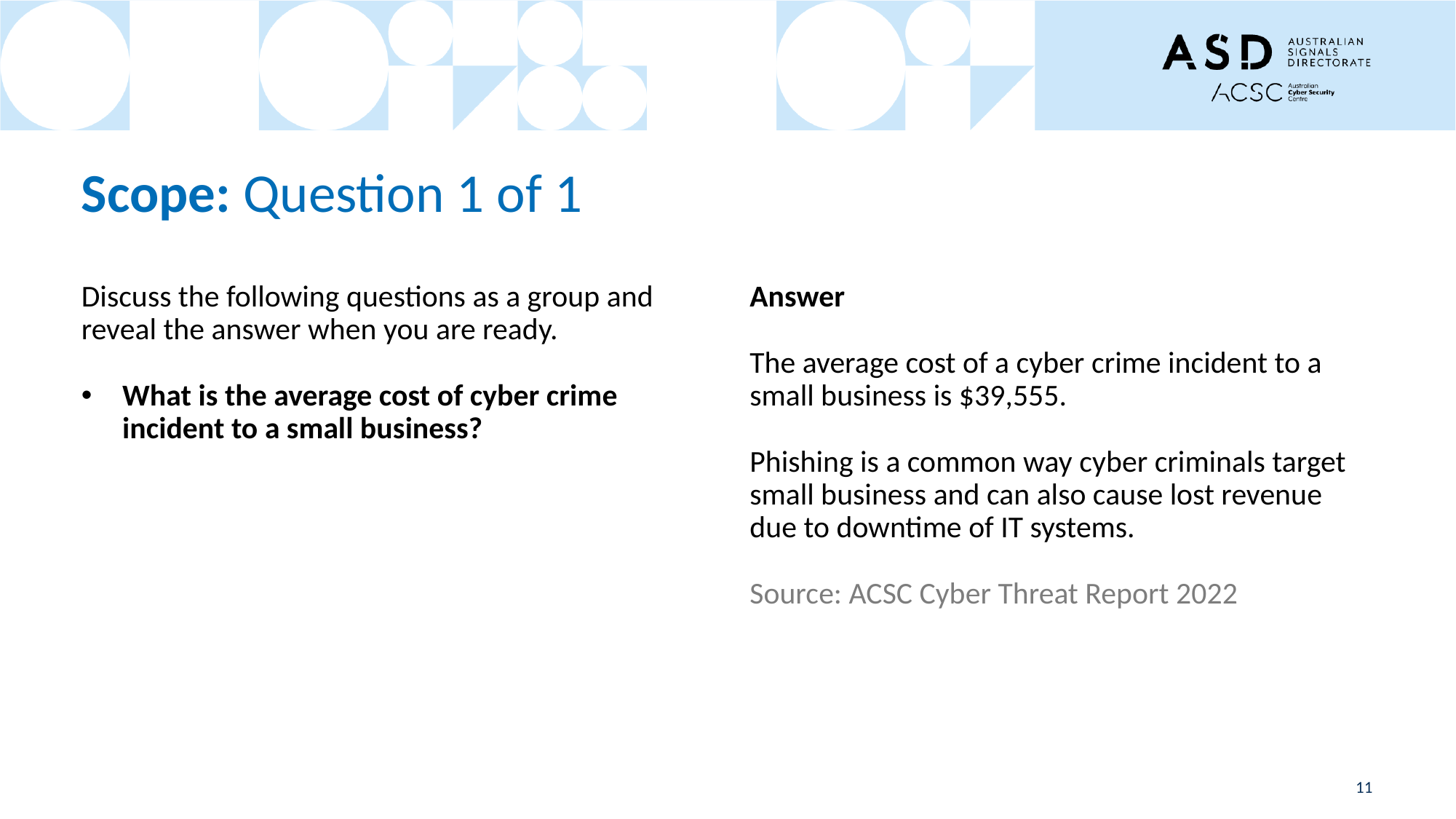

# Scope: Question 1 of 1
Discuss the following questions as a group and reveal the answer when you are ready.
What is the average cost of cyber crime incident to a small business?
Answer
The average cost of a cyber crime incident to a small business is $39,555.
Phishing is a common way cyber criminals target small business and can also cause lost revenue due to downtime of IT systems.
Source: ACSC Cyber Threat Report 2022

11